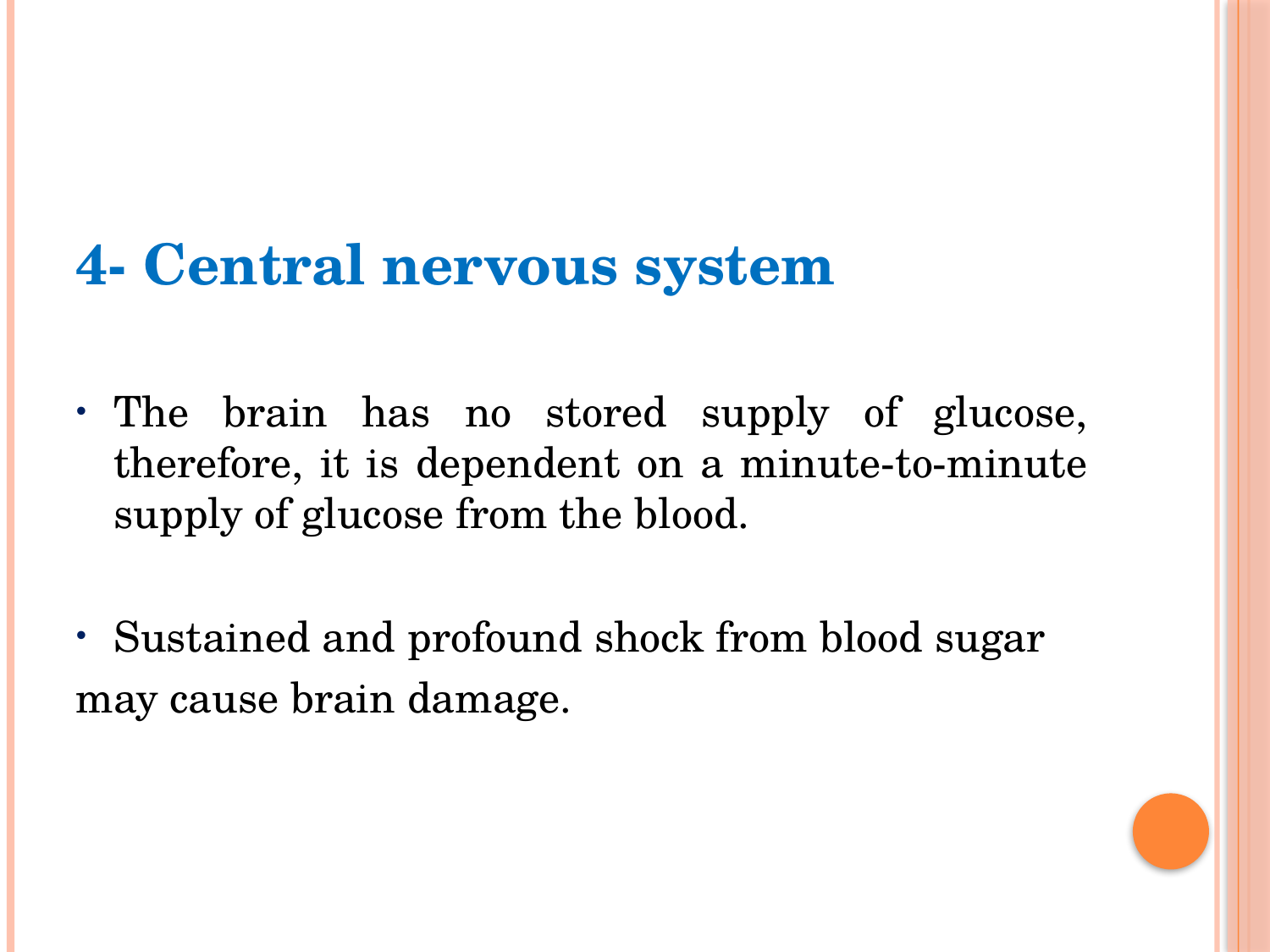

#
4- Central nervous system

The brain has no stored supply of glucose, therefore, it is dependent on a minute-to-minute supply of glucose from the blood.

Sustained and profound shock from blood sugar
may cause brain damage.